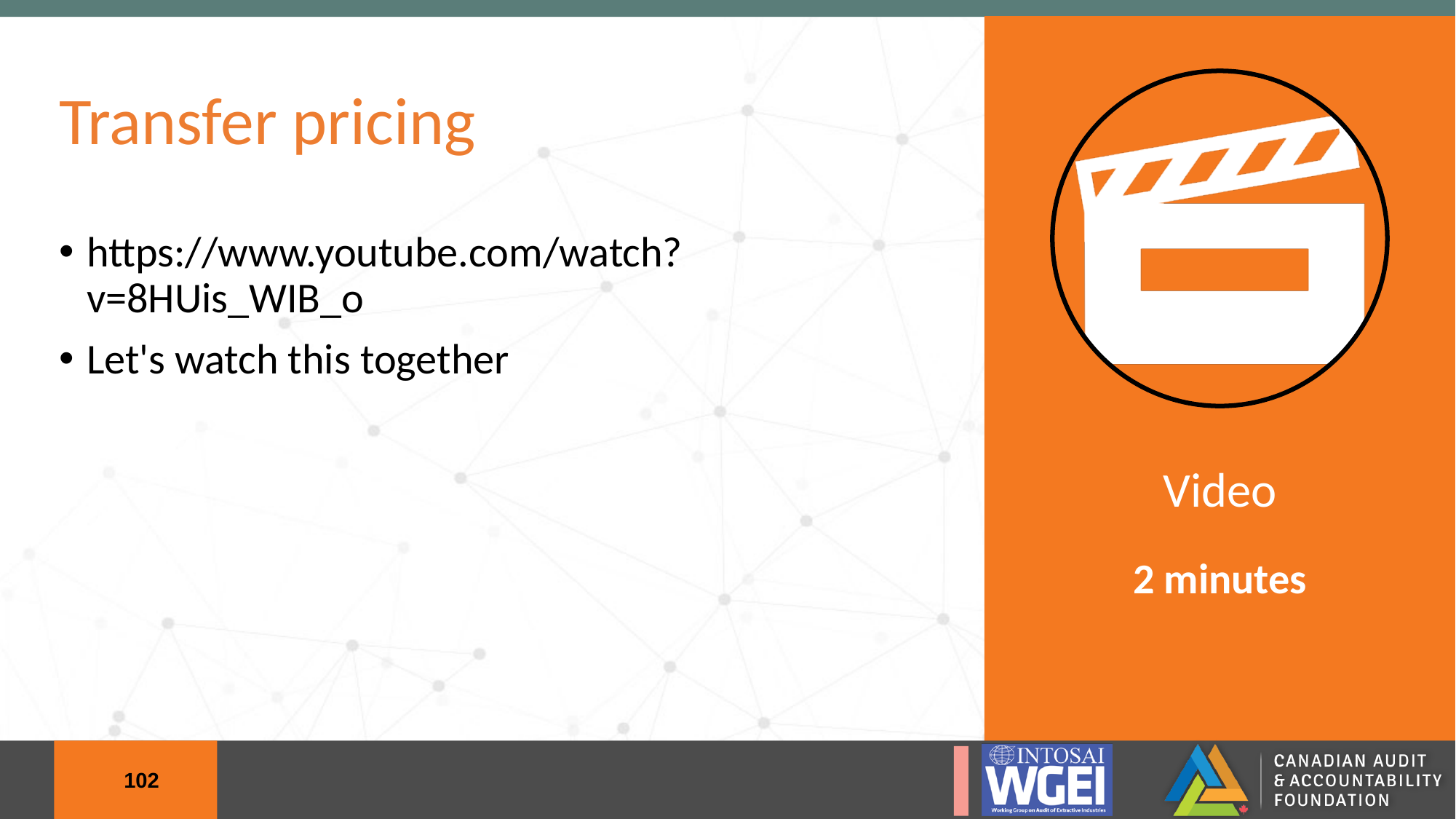

# Transfer pricing
https://www.youtube.com/watch?v=8HUis_WIB_o
Let's watch this together
2 minutes